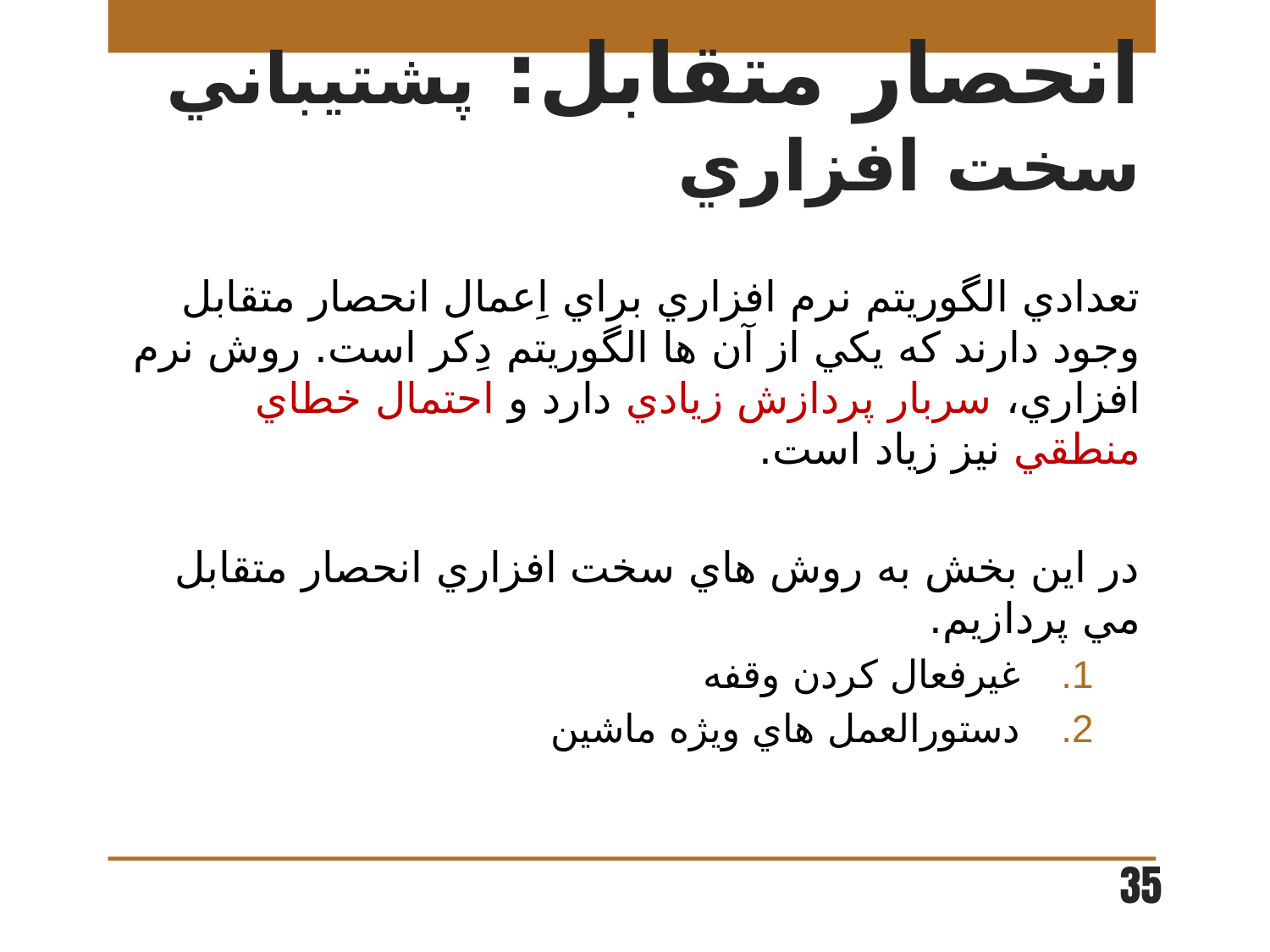

# انحصار متقابل: پشتيباني سخت افزاري
تعدادي الگوريتم نرم افزاري براي اِعمال انحصار متقابل وجود دارند كه يكي از آن ها الگوريتم دِكر است. روش نرم افزاري، سربار پردازش زيادي دارد و احتمال خطاي منطقي نيز زياد است.

در اين بخش به روش هاي سخت افزاري انحصار متقابل مي پردازيم.
 غيرفعال كردن وقفه
 دستورالعمل هاي ويژه ماشين

35